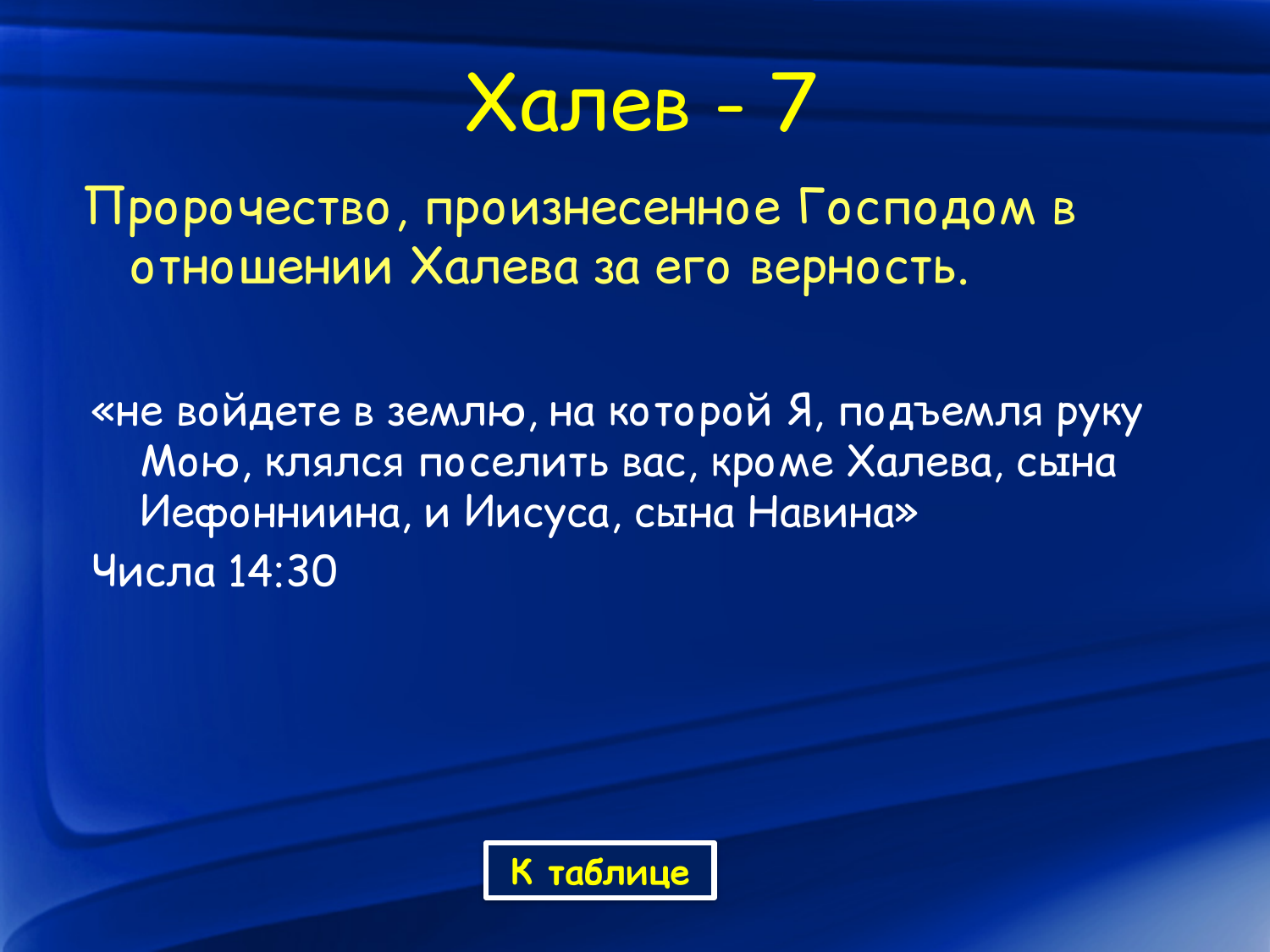

# Халев - 7
Пророчество, произнесенное Господом в отношении Халева за его верность.
«не войдете в землю, на которой Я, подъемля руку Мою, клялся поселить вас, кроме Халева, сына Иефонниина, и Иисуса, сына Навина»
Числа 14:30
К таблице